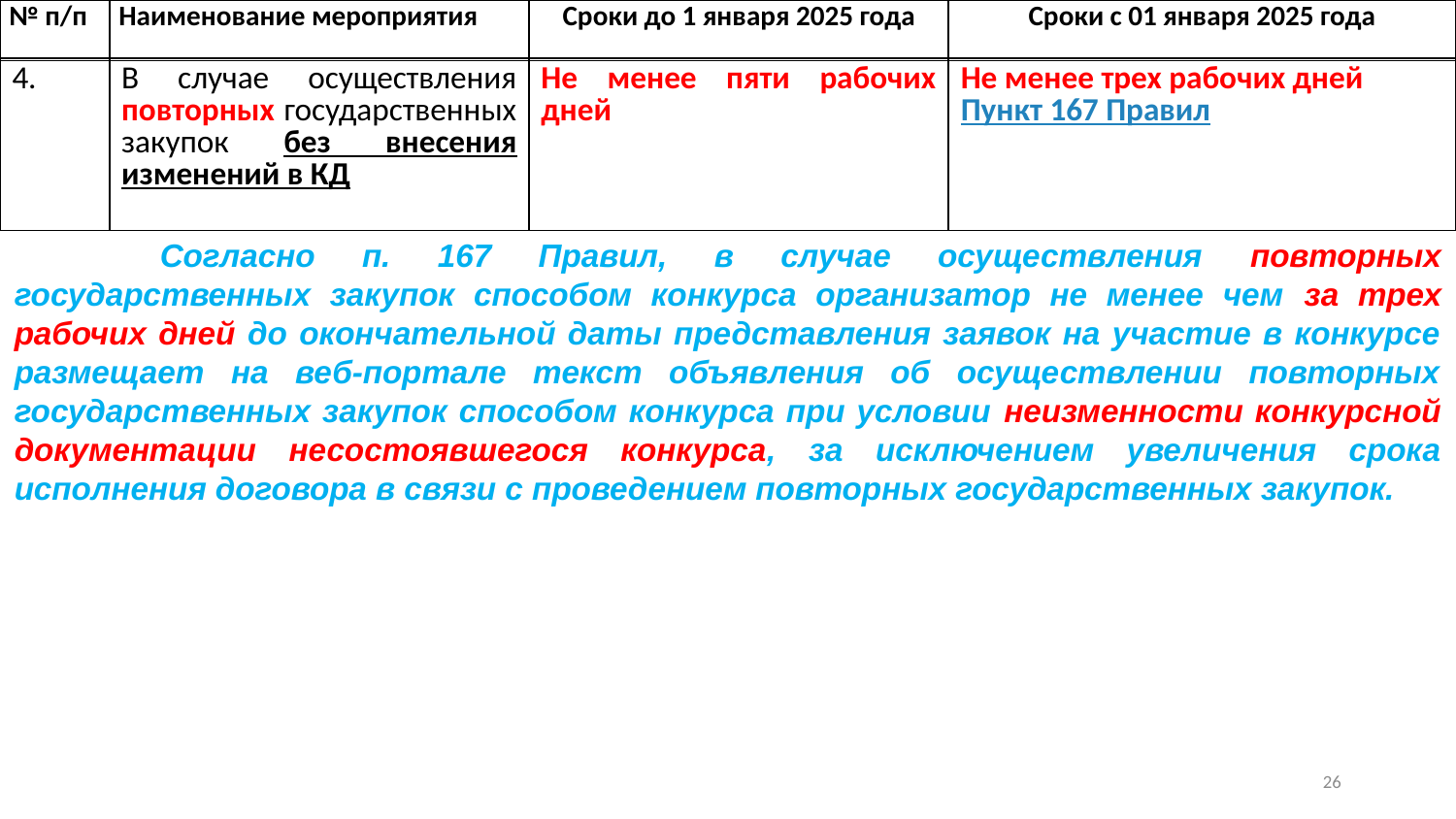

| № п/п | Наименование мероприятия | Сроки до 1 января 2025 года | Сроки с 01 января 2025 года |
| --- | --- | --- | --- |
| 4. | В случае осуществления повторных государственных закупок без внесения изменений в КД | Не менее пяти рабочих дней | Не менее трех рабочих дней Пункт 167 Правил |
| --- | --- | --- | --- |
	Согласно п. 167 Правил, в случае осуществления повторных государственных закупок способом конкурса организатор не менее чем за трех рабочих дней до окончательной даты представления заявок на участие в конкурсе размещает на веб-портале текст объявления об осуществлении повторных государственных закупок способом конкурса при условии неизменности конкурсной документации несостоявшегося конкурса, за исключением увеличения срока исполнения договора в связи с проведением повторных государственных закупок.
26